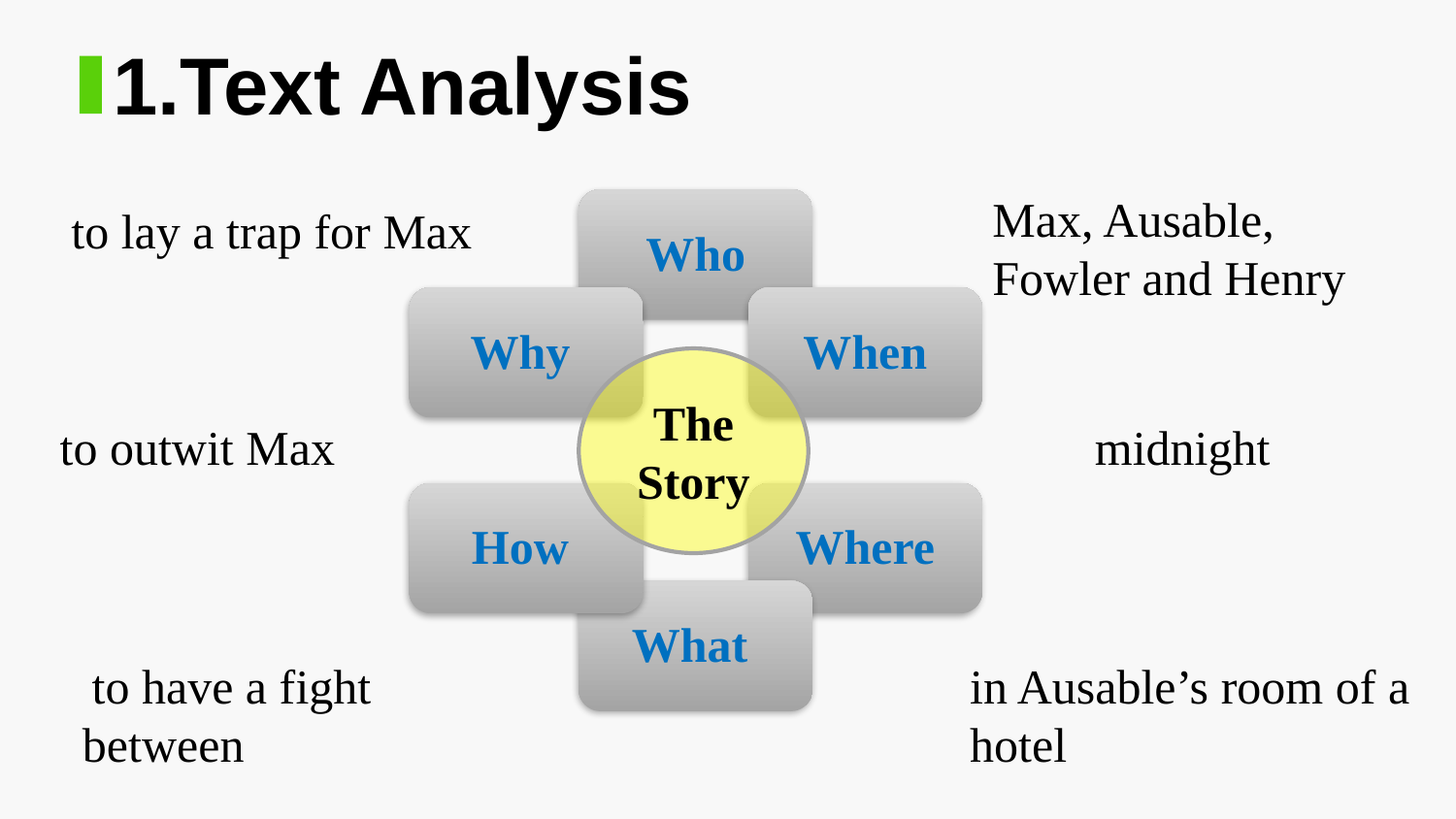

1.Text Analysis

Max, Ausable, Fowler and Henry
Who
When
Where
What
How
Why
to lay a trap for Max
The Story
to outwit Max
midnight
 to have a fight between
in Ausable’s room of a hotel